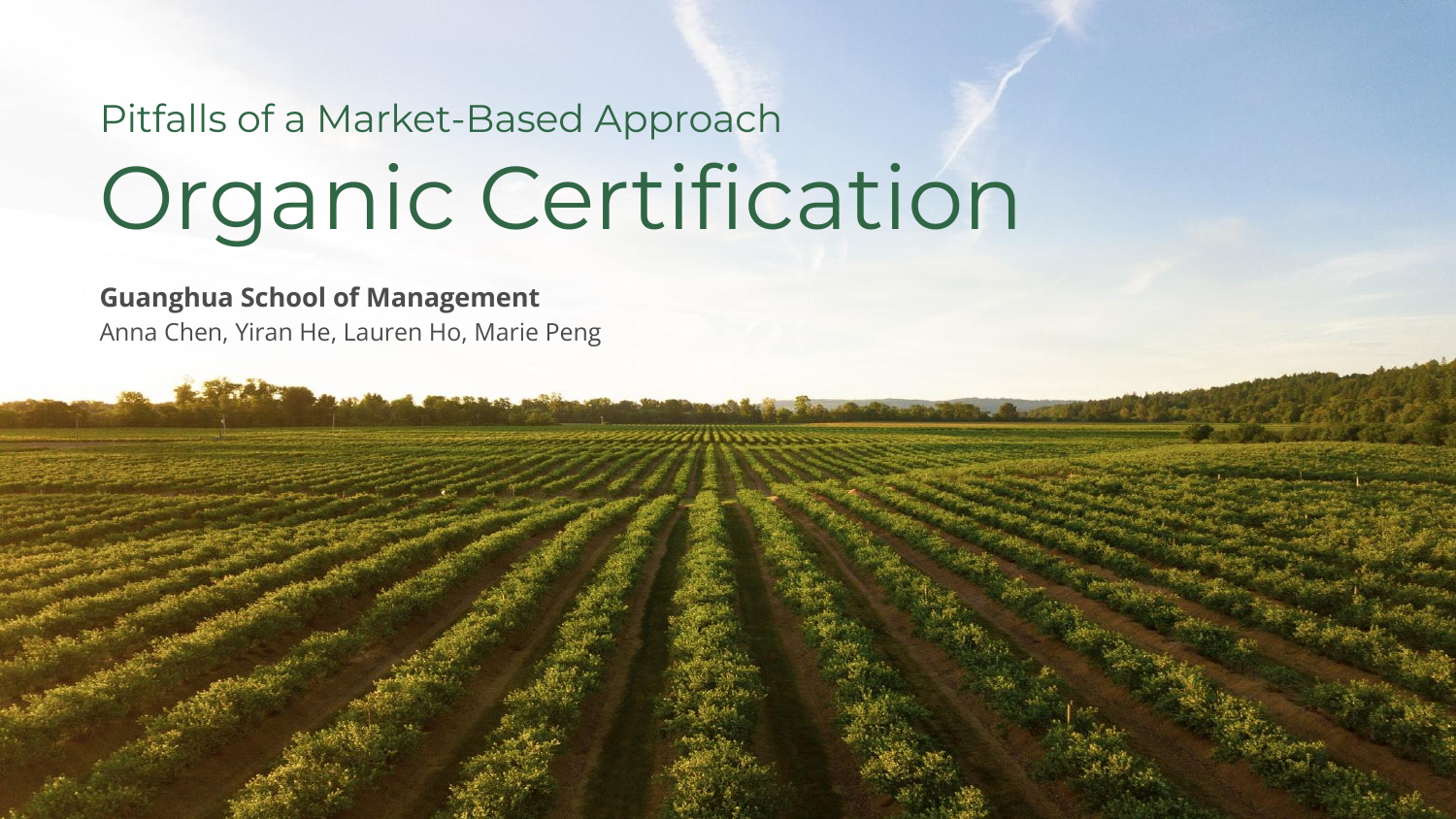

Pitfalls of a Market-Based Approach
# Organic Certification
Guanghua School of Management
Anna Chen, Yiran He, Lauren Ho, Marie Peng